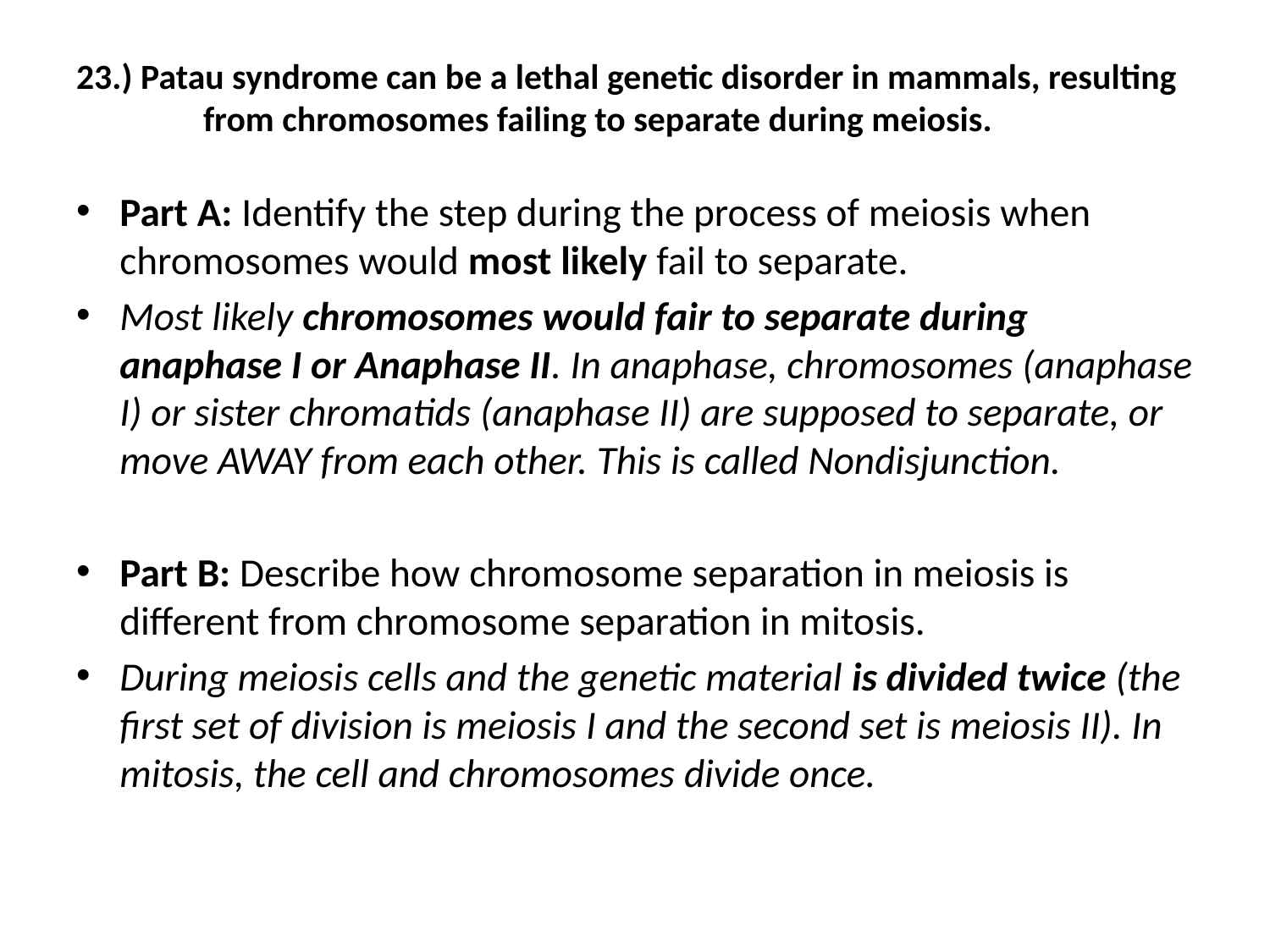

# 23.) Patau syndrome can be a lethal genetic disorder in mammals, resulting 	from chromosomes failing to separate during meiosis.
Part A: Identify the step during the process of meiosis when chromosomes would most likely fail to separate.
Most likely chromosomes would fair to separate during anaphase I or Anaphase II. In anaphase, chromosomes (anaphase I) or sister chromatids (anaphase II) are supposed to separate, or move AWAY from each other. This is called Nondisjunction.

Part B: Describe how chromosome separation in meiosis is different from chromosome separation in mitosis.
During meiosis cells and the genetic material is divided twice (the first set of division is meiosis I and the second set is meiosis II). In mitosis, the cell and chromosomes divide once.